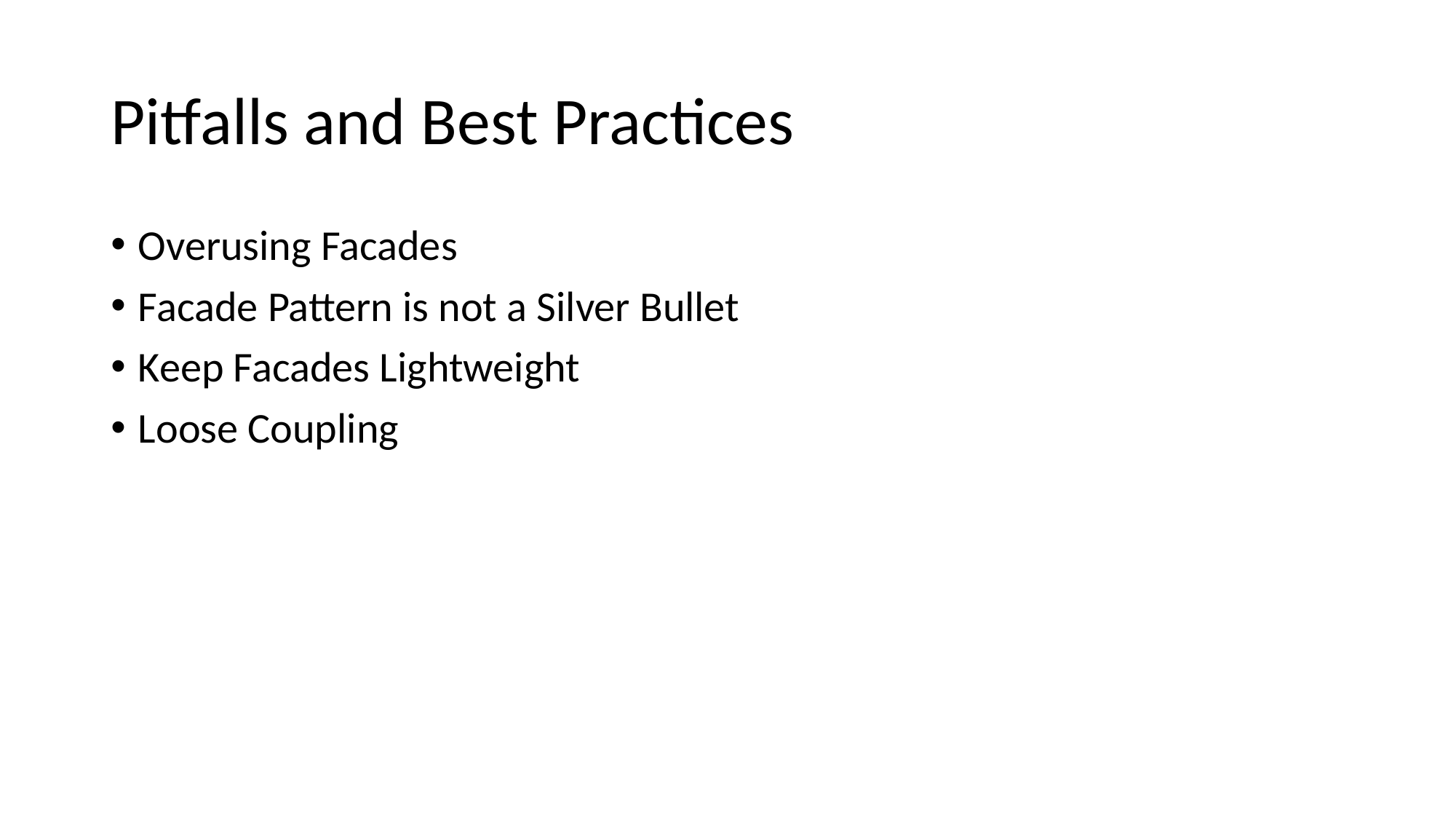

# Pitfalls and Best Practices
Overusing Facades
Facade Pattern is not a Silver Bullet
Keep Facades Lightweight
Loose Coupling